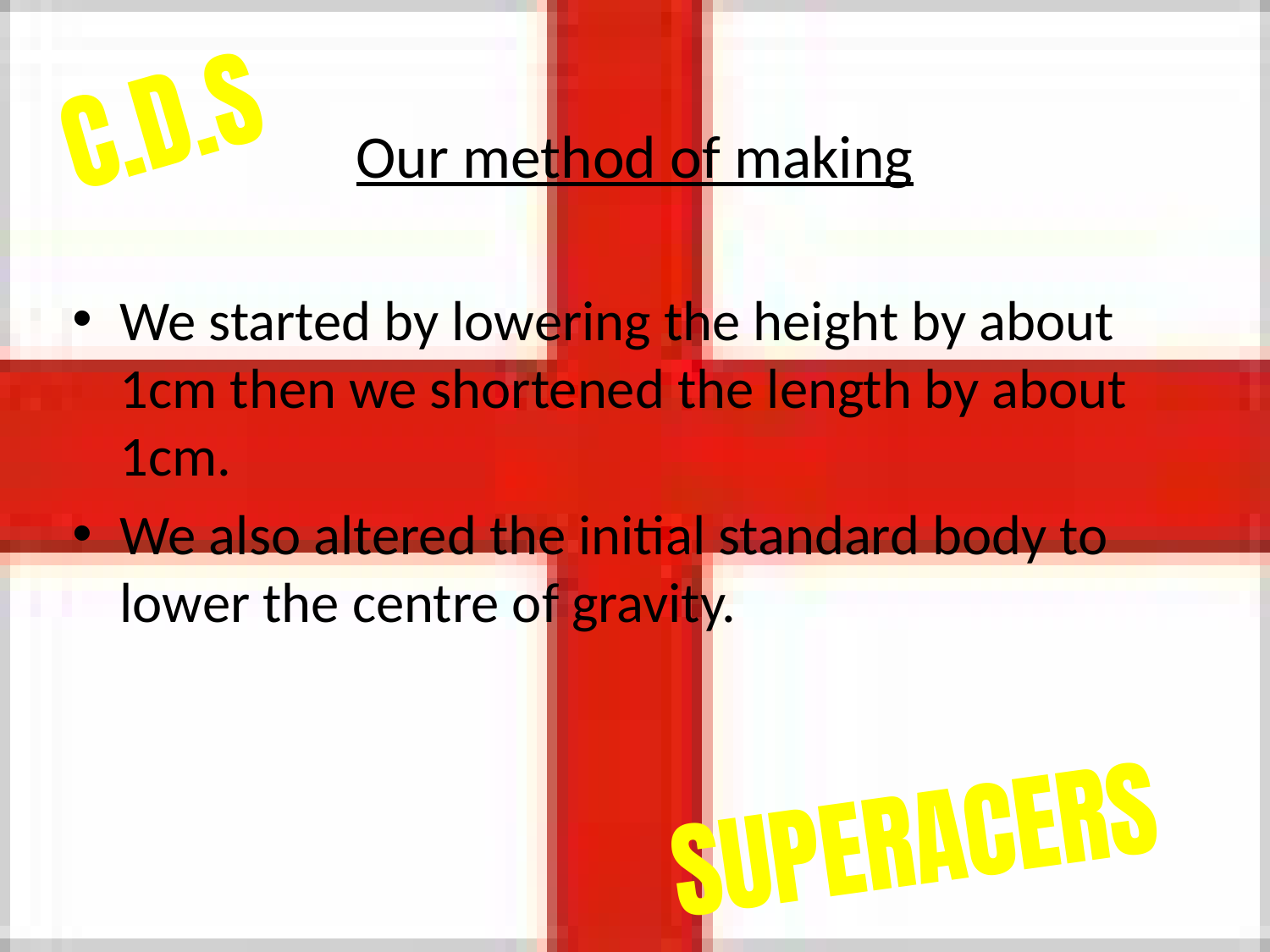

# Our method of making
C.D.S
We started by lowering the height by about 1cm then we shortened the length by about 1cm.
We also altered the initial standard body to lower the centre of gravity.

SUPERACERS